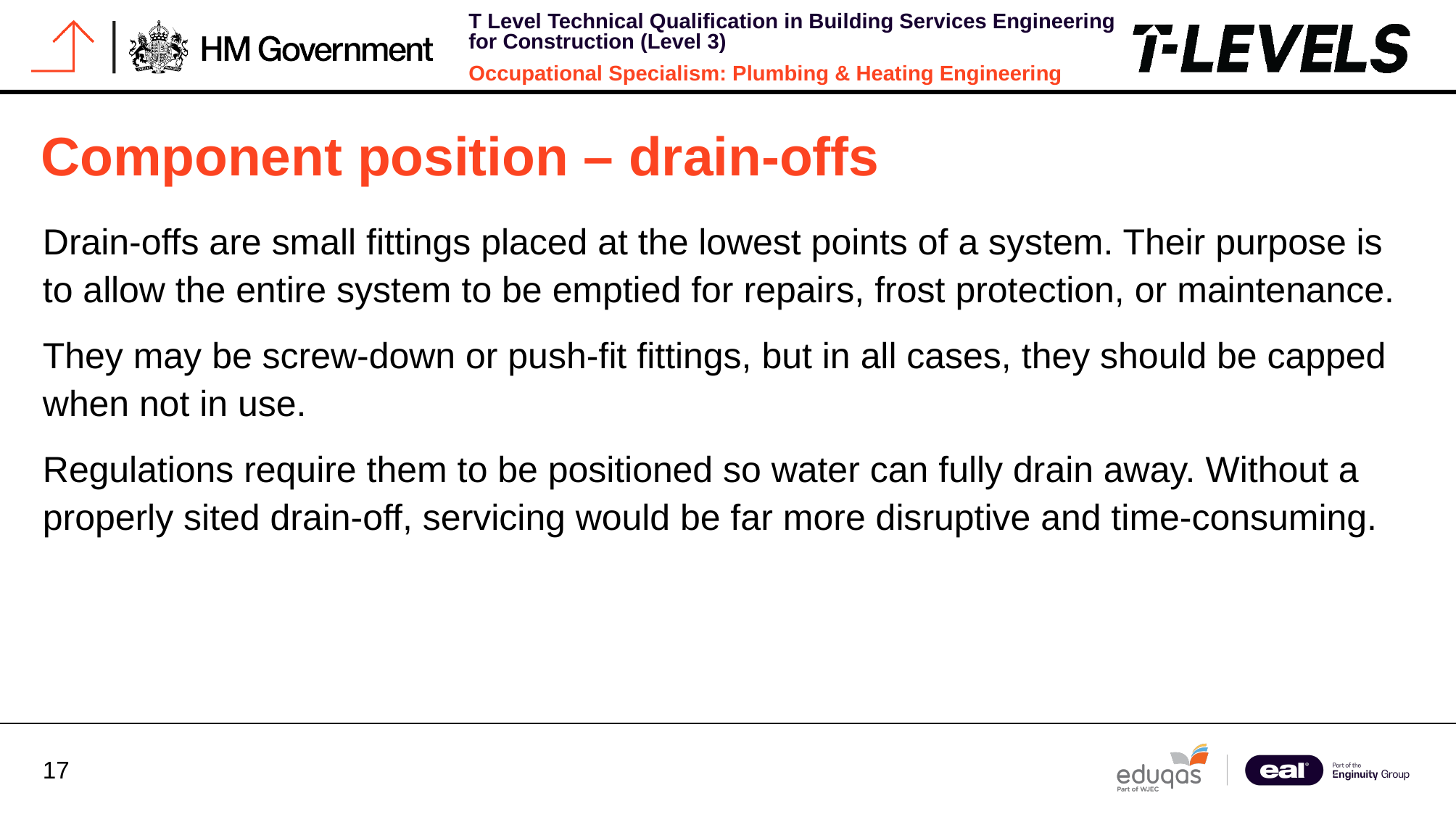

# Component position – drain-offs
Drain-offs are small fittings placed at the lowest points of a system. Their purpose is to allow the entire system to be emptied for repairs, frost protection, or maintenance.
They may be screw-down or push-fit fittings, but in all cases, they should be capped when not in use.
Regulations require them to be positioned so water can fully drain away. Without a properly sited drain-off, servicing would be far more disruptive and time-consuming.